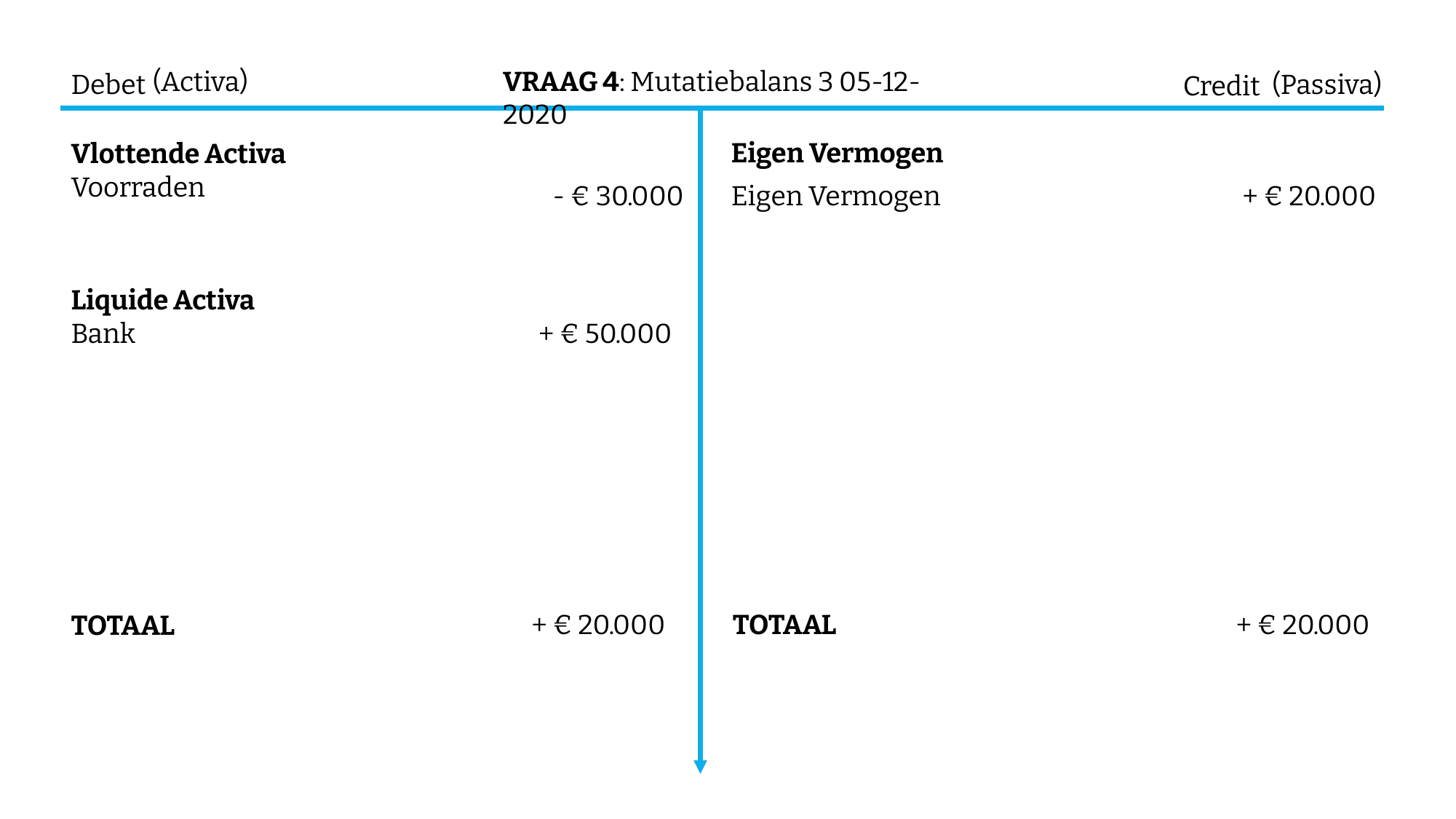

VRAAG 4: Mutatiebalans 3 05-12-2020
(Activa)
Debet
(Passiva)
Credit
Eigen Vermogen
Vlottende Activa
Voorraden
- € 30.000
Eigen Vermogen
+ € 20.000
Liquide Activa
Bank
+ € 50.000
+ € 20.000
TOTAAL
+ € 20.000
TOTAAL